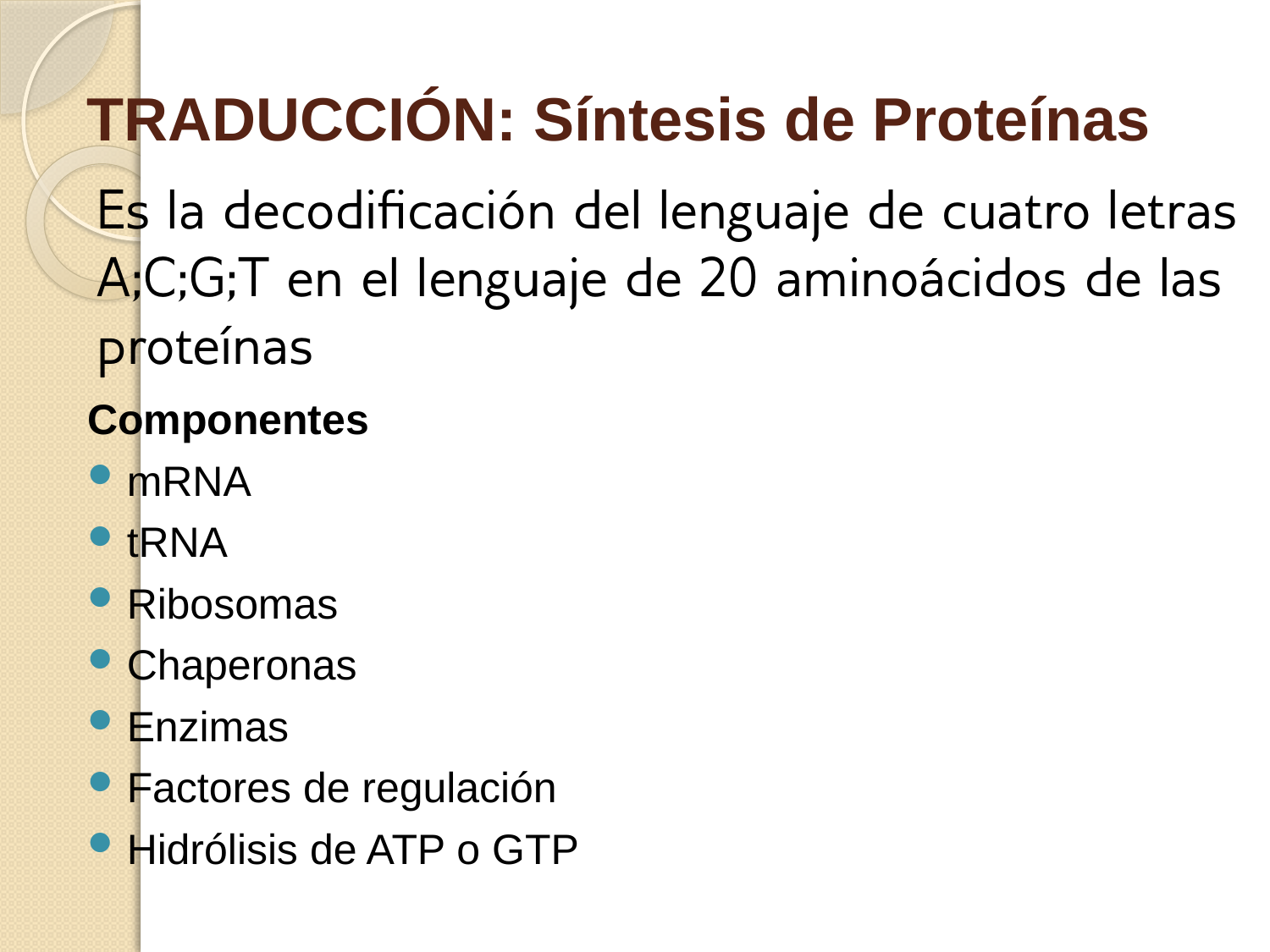

# TRADUCCIÓN: Síntesis de Proteínas
Es la decodificación del lenguaje de cuatro letras A;C;G;T en el lenguaje de 20 aminoácidos de las proteínas
Componentes
mRNA
tRNA
Ribosomas
Chaperonas
Enzimas
Factores de regulación
Hidrólisis de ATP o GTP